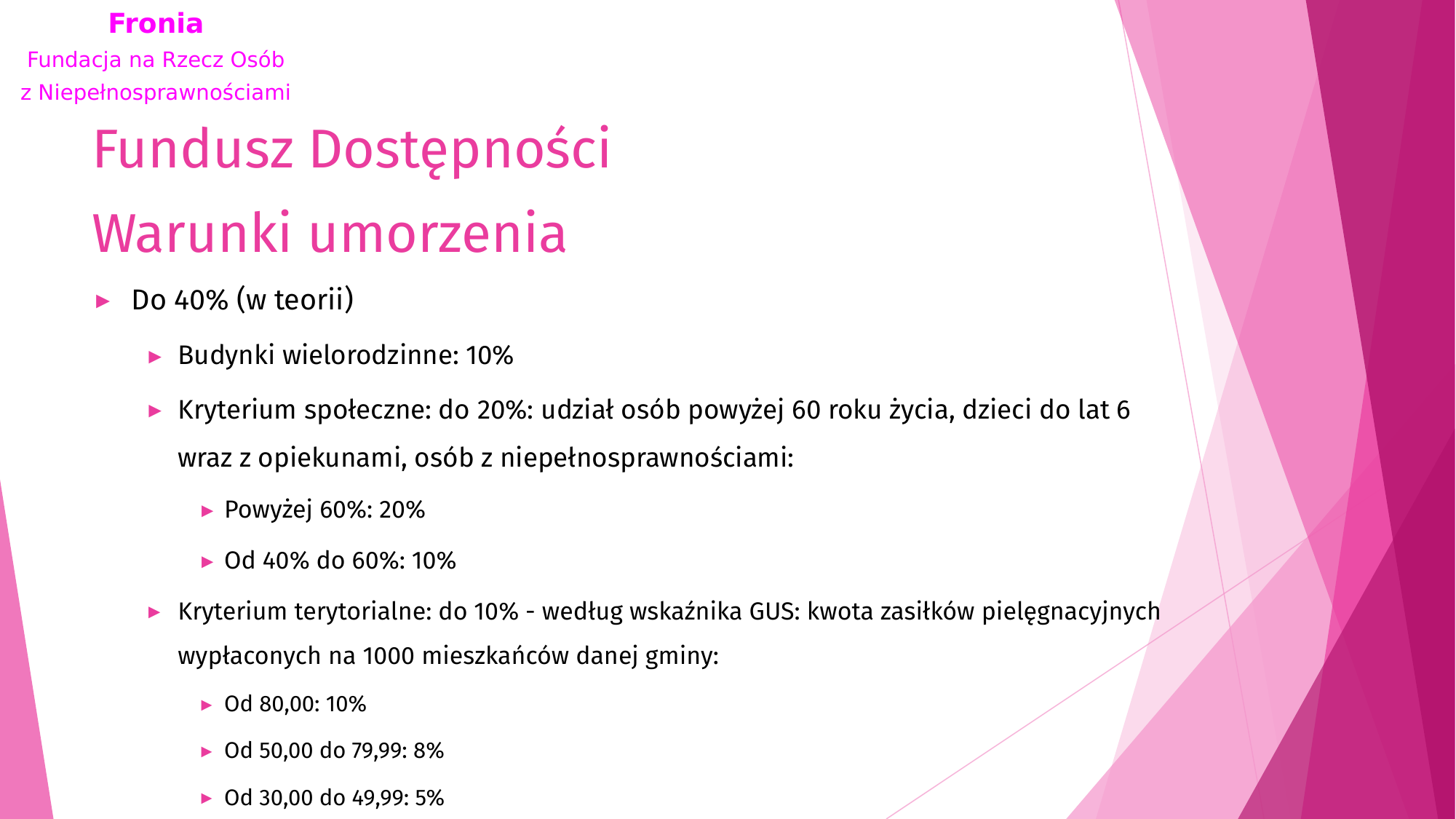

# Fundusz Dostępności Warunki umorzenia
Do 40% (w teorii)
Budynki wielorodzinne: 10%
Kryterium społeczne: do 20%: udział osób powyżej 60 roku życia, dzieci do lat 6 wraz z opiekunami, osób z niepełnosprawnościami:
Powyżej 60%: 20%
Od 40% do 60%: 10%
Kryterium terytorialne: do 10% - według wskaźnika GUS: kwota zasiłków pielęgnacyjnych wypłaconych na 1000 mieszkańców danej gminy:
Od 80,00: 10%
Od 50,00 do 79,99: 8%
Od 30,00 do 49,99: 5%